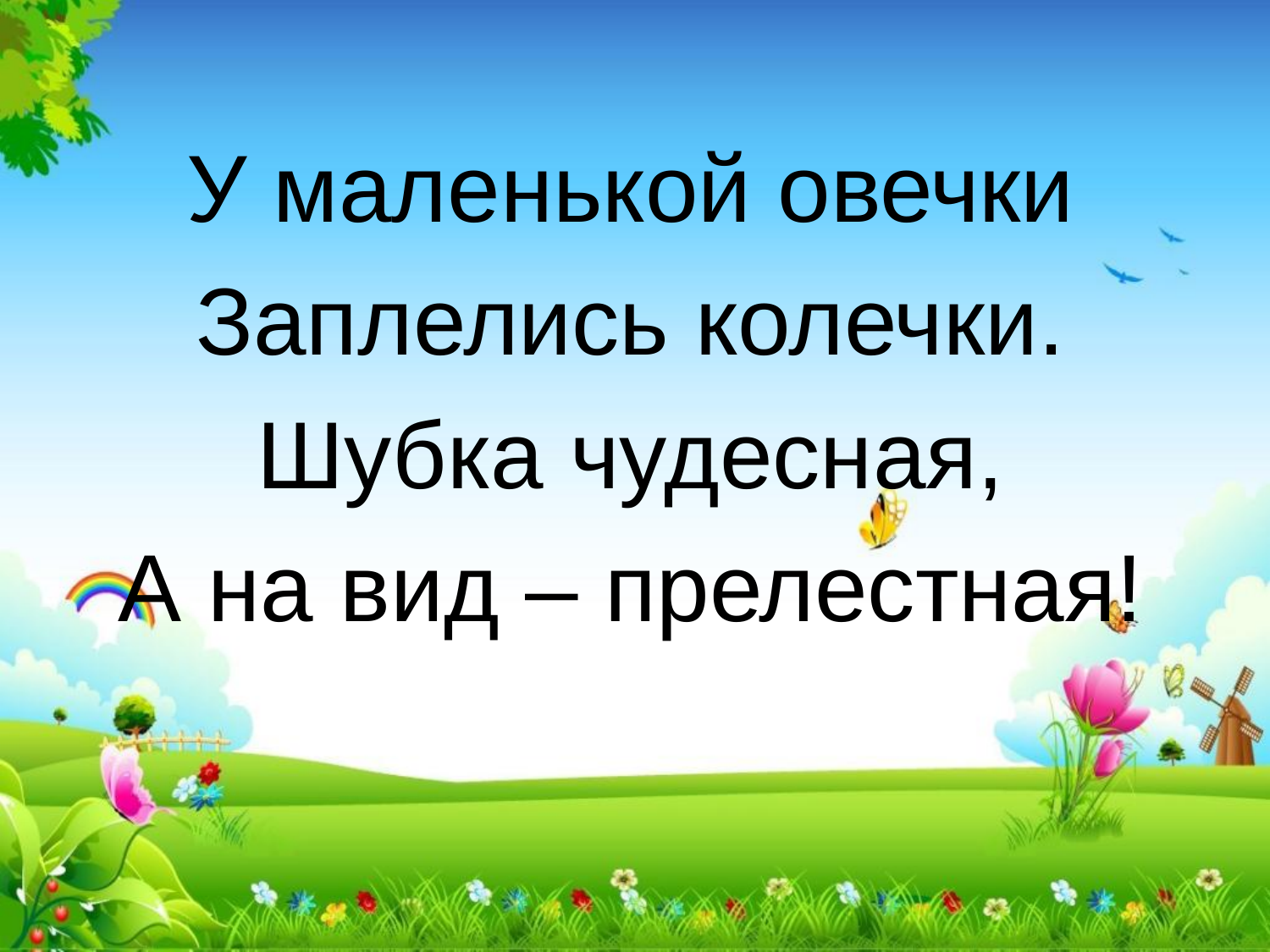

#
У маленькой овечки
Заплелись колечки.
Шубка чудесная,
А на вид – прелестная!